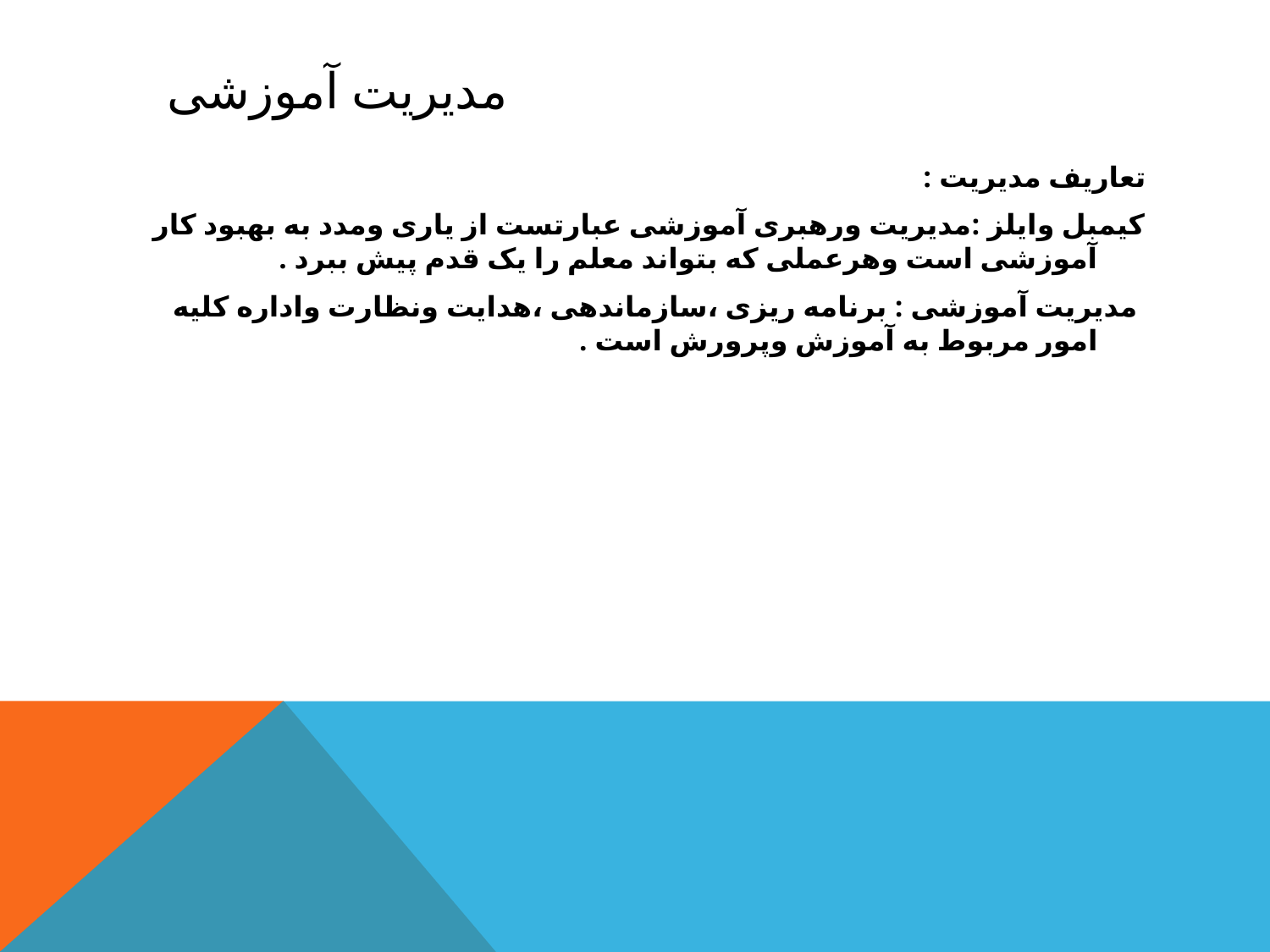

# مدیریت آموزشی
تعاریف مدیریت :
کیمبل وایلز :مدیریت ورهبری آموزشی عبارتست از یاری ومدد به بهبود کار آموزشی است وهرعملی که بتواند معلم را یک قدم پیش ببرد .
 مدیریت آموزشی : برنامه ریزی ،سازماندهی ،هدایت ونظارت واداره کلیه امور مربوط به آموزش وپرورش است .